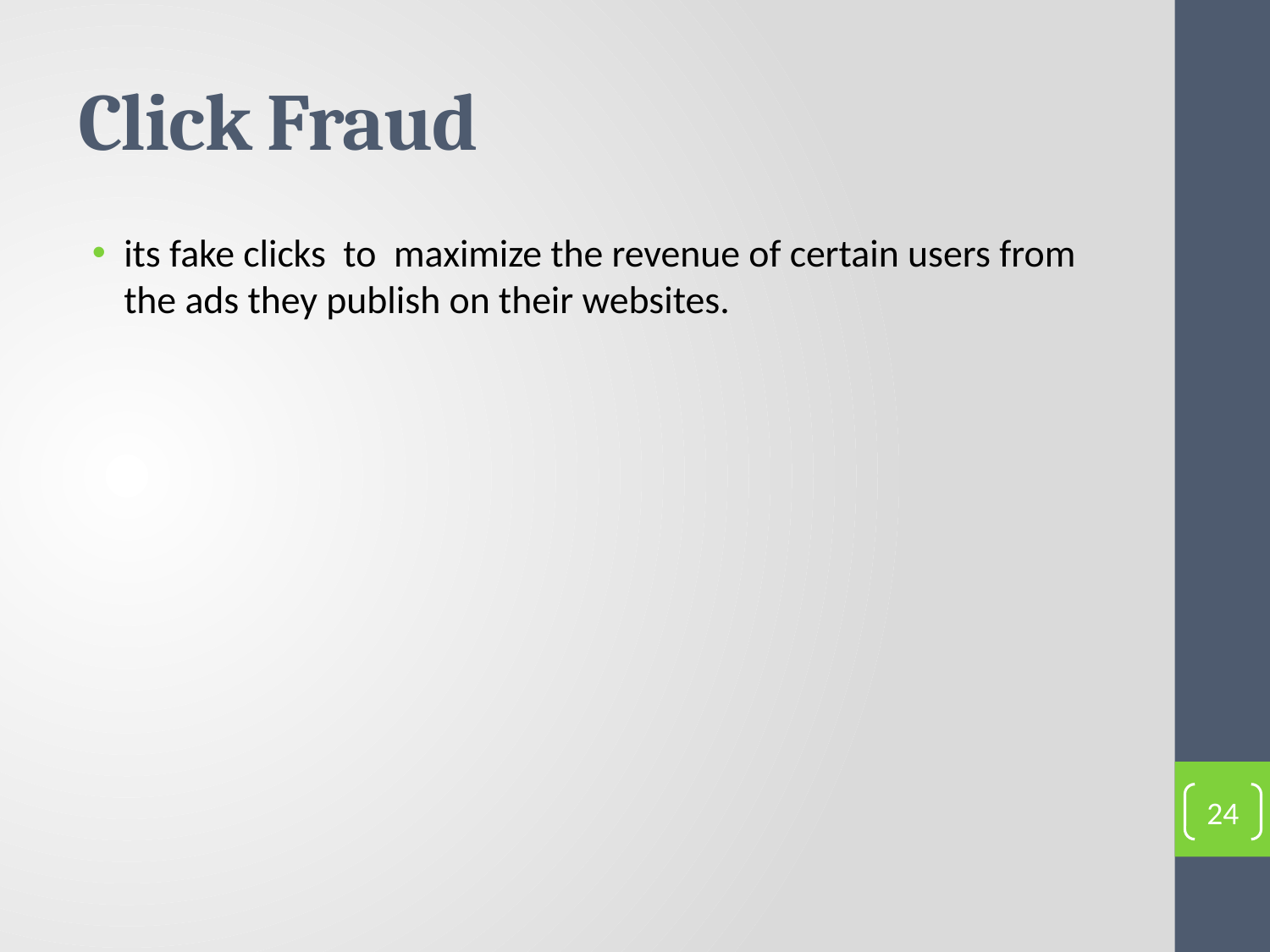

# Click Fraud
its fake clicks  to  maximize the revenue of certain users from the ads they publish on their websites.
24